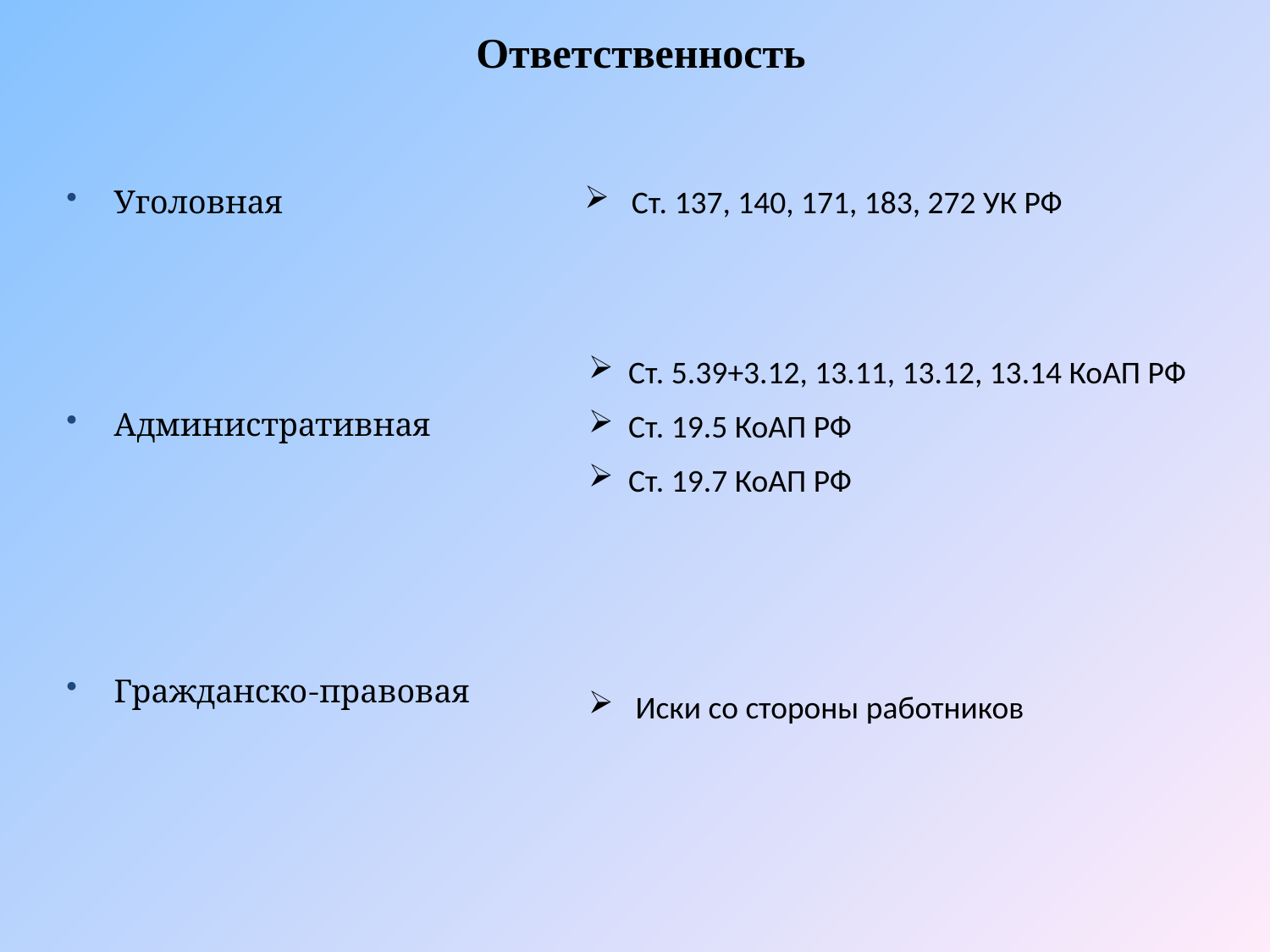

Ответственность
Уголовная

Административная

Гражданско-правовая

   Ст. 137, 140, 171, 183, 272 УК РФ
  Ст. 5.39+3.12, 13.11, 13.12, 13.14 КоАП РФ
  Ст. 19.5 КоАП РФ
  Ст. 19.7 КоАП РФ
   Иски со стороны работников